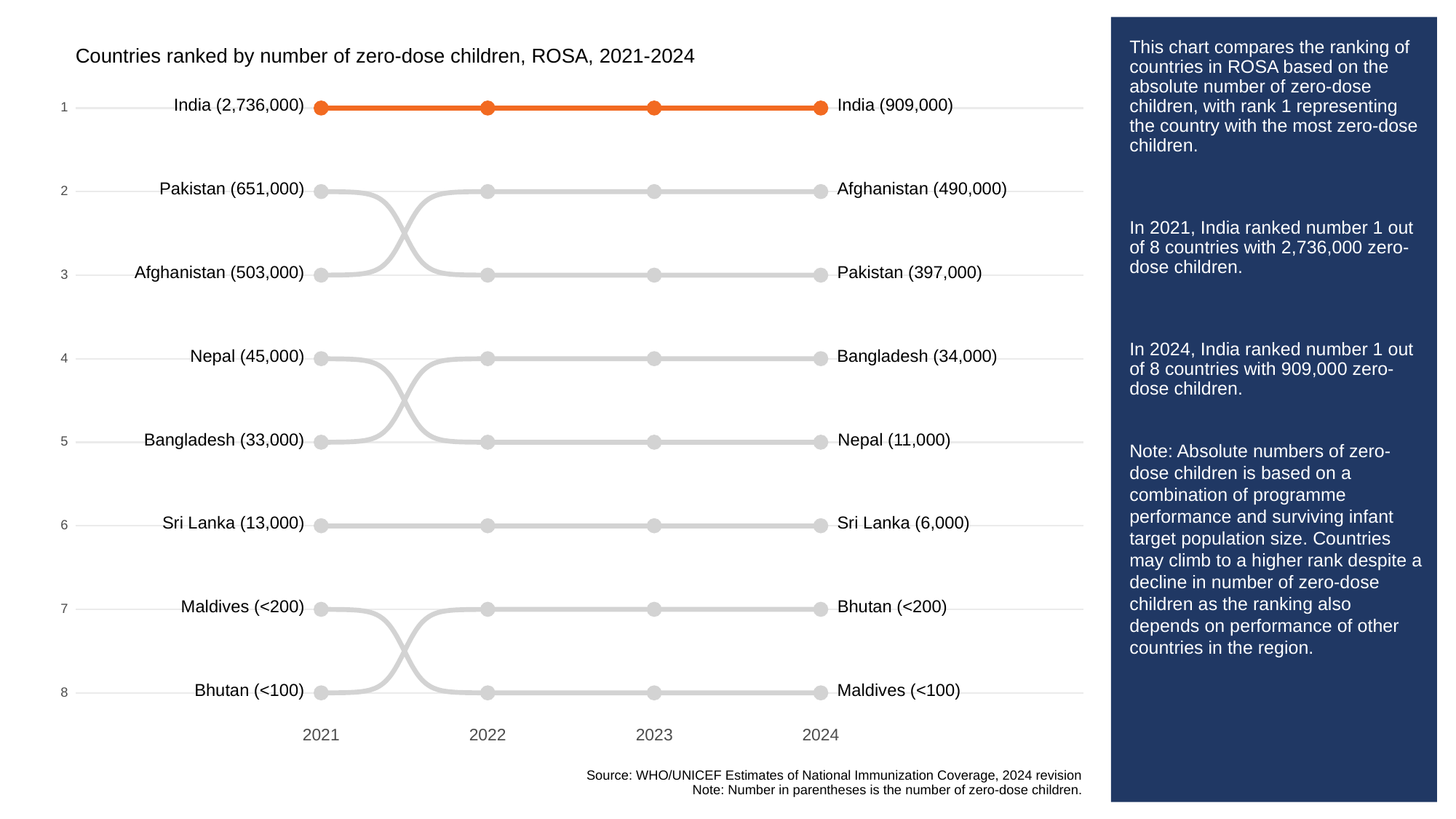

# This chart compares the ranking of countries in ROSA based on the absolute number of zero-dose children, with rank 1 representing the country with the most zero-dose children.

In 2021, India ranked number 1 out of 8 countries with 2,736,000 zero-dose children.

In 2024, India ranked number 1 out of 8 countries with 909,000 zero-dose children.

Note: Absolute numbers of zero-dose children is based on a combination of programme performance and surviving infant target population size. Countries may climb to a higher rank despite a decline in number of zero-dose children as the ranking also depends on performance of other countries in the region.

Countries ranked by number of zero-dose children, ROSA, 2021-2024
India (2,736,000)
India (909,000)

1

Pakistan (651,000)
Afghanistan (490,000)

2

Afghanistan (503,000)
Pakistan (397,000)

3

Nepal (45,000)
Bangladesh (34,000)

4

Bangladesh (33,000)
Nepal (11,000)

5

Sri Lanka (13,000)
Sri Lanka (6,000)

6

Maldives (<200)
Bhutan (<200)

7

Bhutan (<100)
Maldives (<100)

8

2023
2021
2022
2024
Source: WHO/UNICEF Estimates of National Immunization Coverage, 2024 revision
Note: Number in parentheses is the number of zero-dose children.